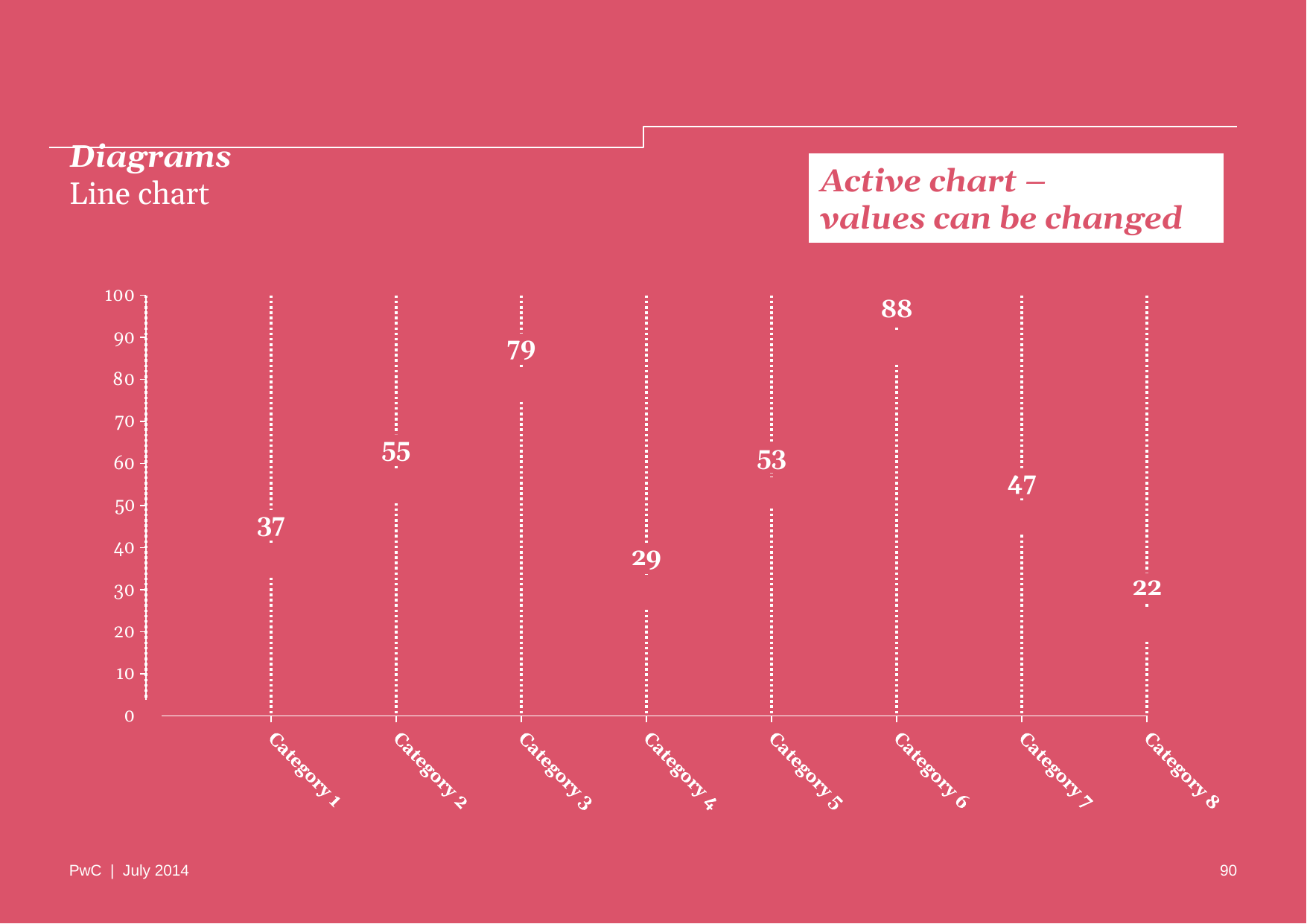

# Diagrams Line chart
Active chart –
values can be changed

### Chart

| Category | Series 1 |
|---|---|
|  | None |
| Category 1 | 37.0 |
| Category 2 | 55.0 |
| Category 3 | 79.0 |
| Category 4 | 29.0 |
| Category 5 | 53.0 |
| Category 6 | 88.0 |
| Category 7 | 47.0 |
| Category 8 | 22.0 |
90